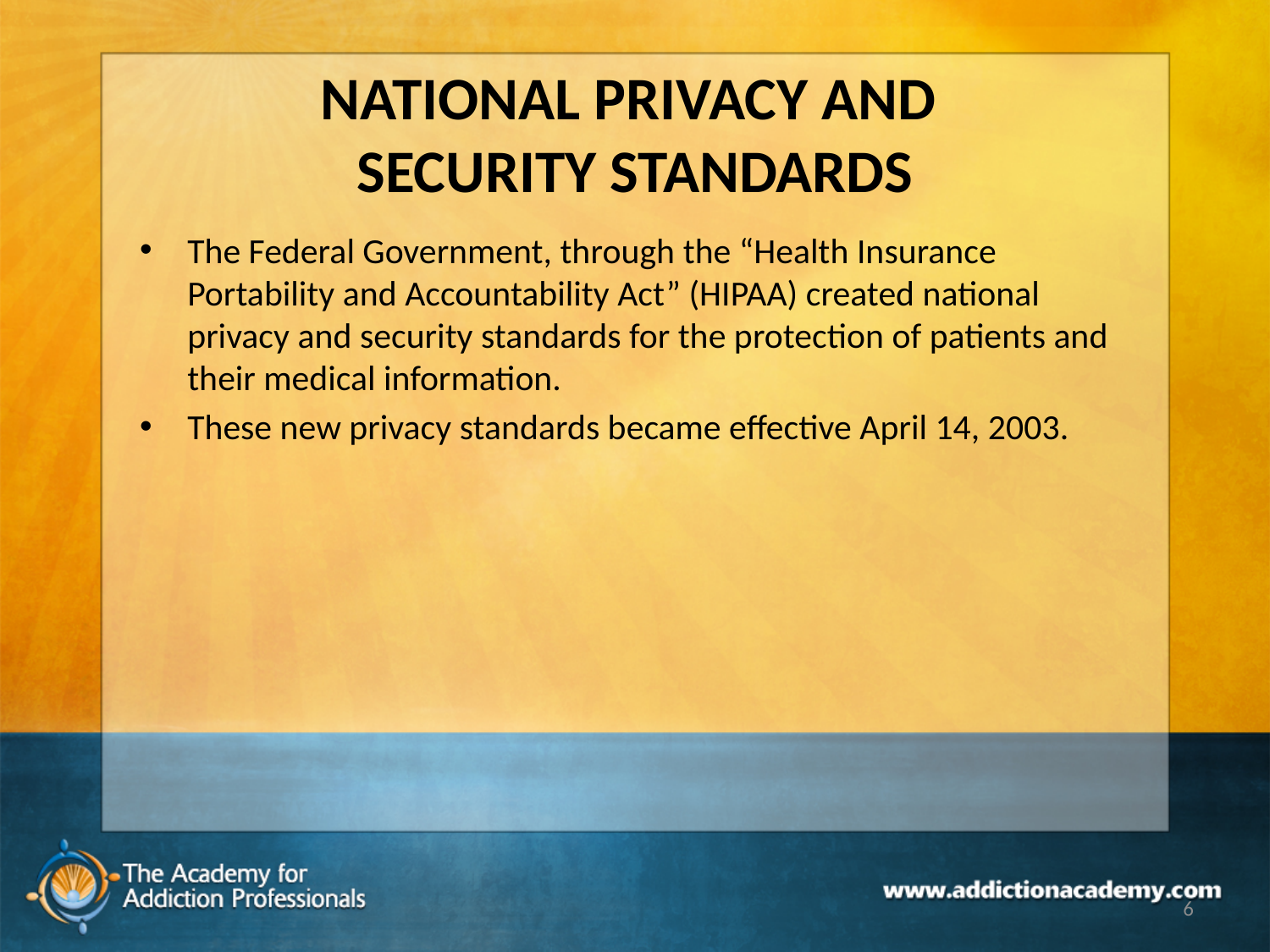

# NATIONAL PRIVACY AND SECURITY STANDARDS
The Federal Government, through the “Health Insurance Portability and Accountability Act” (HIPAA) created national privacy and security standards for the protection of patients and their medical information.
These new privacy standards became effective April 14, 2003.
6